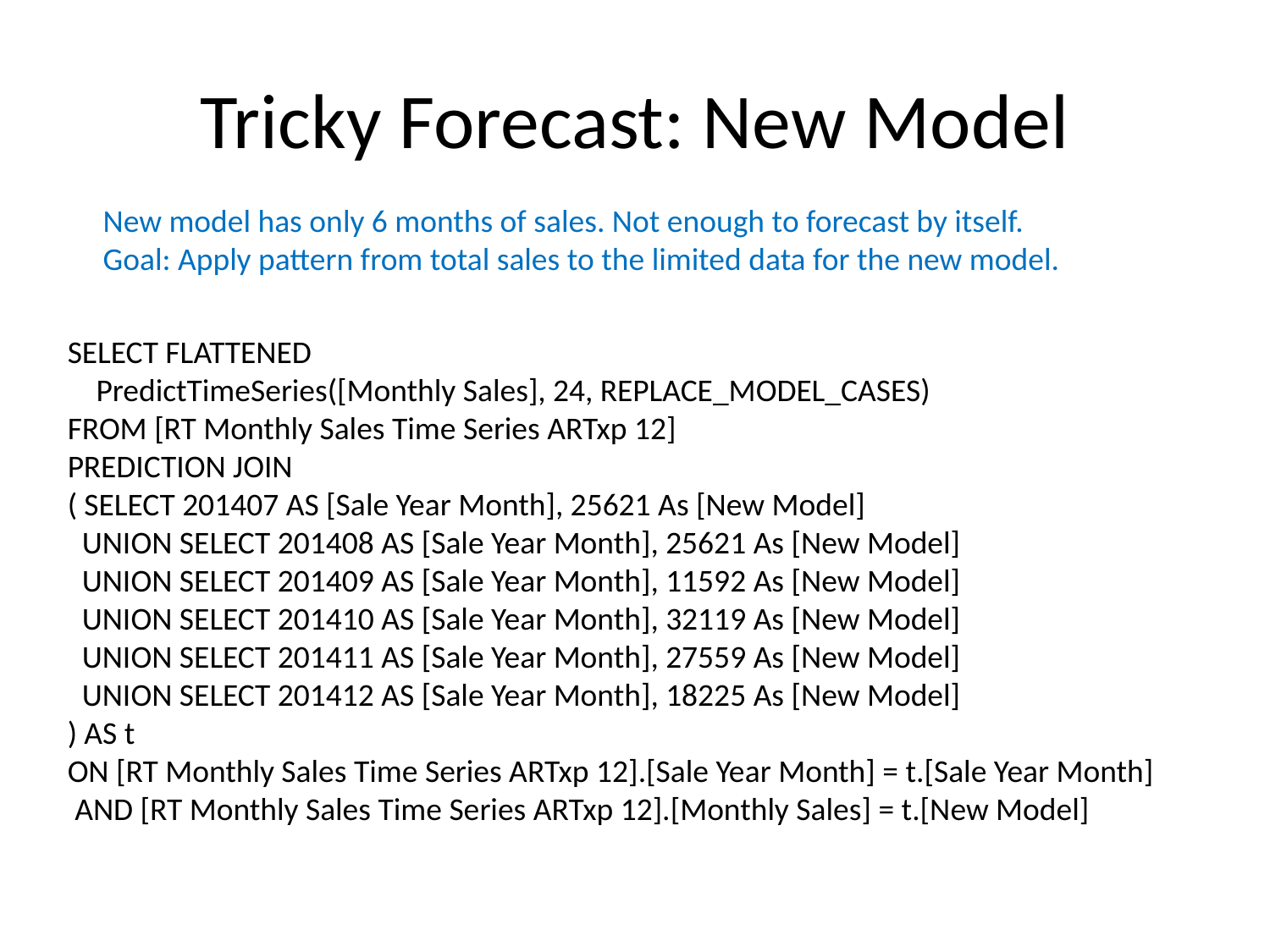

# Tricky Forecast: New Model
New model has only 6 months of sales. Not enough to forecast by itself.
Goal: Apply pattern from total sales to the limited data for the new model.
SELECT FLATTENED
    PredictTimeSeries([Monthly Sales], 24, REPLACE_MODEL_CASES)
FROM [RT Monthly Sales Time Series ARTxp 12]
PREDICTION JOIN
( SELECT 201407 AS [Sale Year Month], 25621 As [New Model]
  UNION SELECT 201408 AS [Sale Year Month], 25621 As [New Model]
  UNION SELECT 201409 AS [Sale Year Month], 11592 As [New Model]
  UNION SELECT 201410 AS [Sale Year Month], 32119 As [New Model]
  UNION SELECT 201411 AS [Sale Year Month], 27559 As [New Model]
  UNION SELECT 201412 AS [Sale Year Month], 18225 As [New Model]
) AS t
ON [RT Monthly Sales Time Series ARTxp 12].[Sale Year Month] = t.[Sale Year Month]
 AND [RT Monthly Sales Time Series ARTxp 12].[Monthly Sales] = t.[New Model]